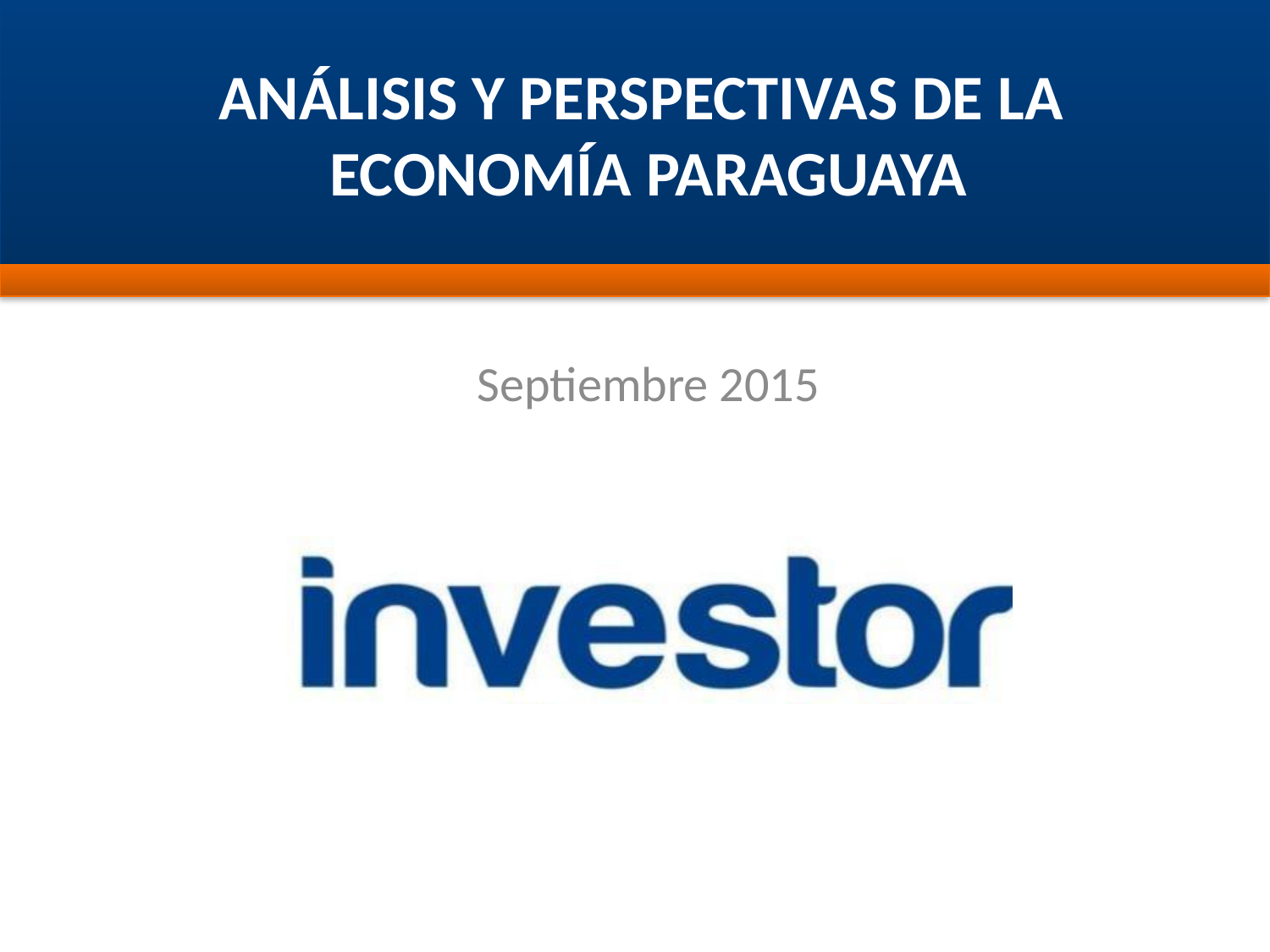

# Análisis y Perspectivas de la Economía Paraguaya
Septiembre 2015